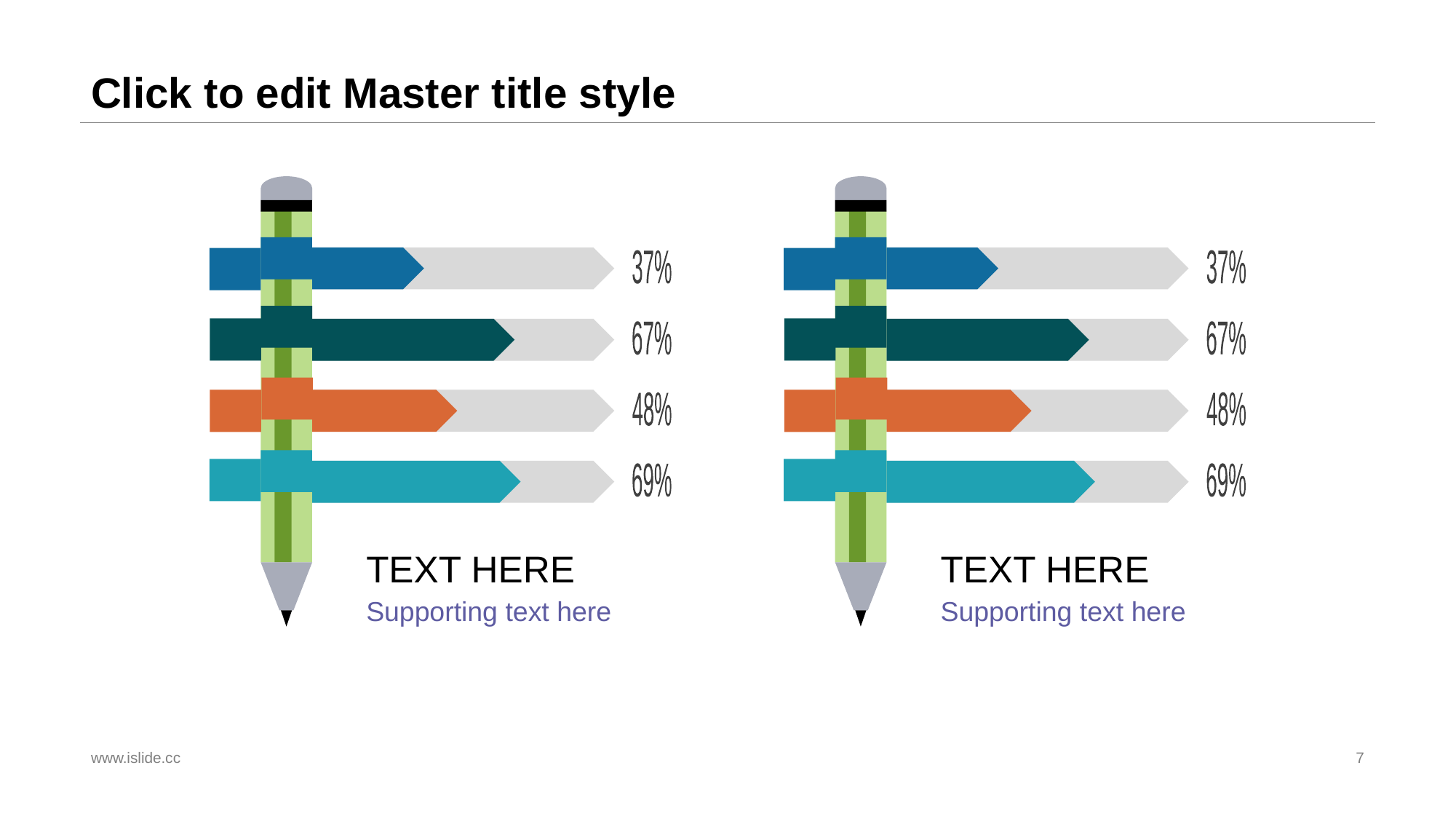

# Click to edit Master title style

37%

67%

48%

69%
TEXT HERE

Supporting text here

37%

67%

48%

69%
TEXT HERE

Supporting text here

www.islide.cc
7